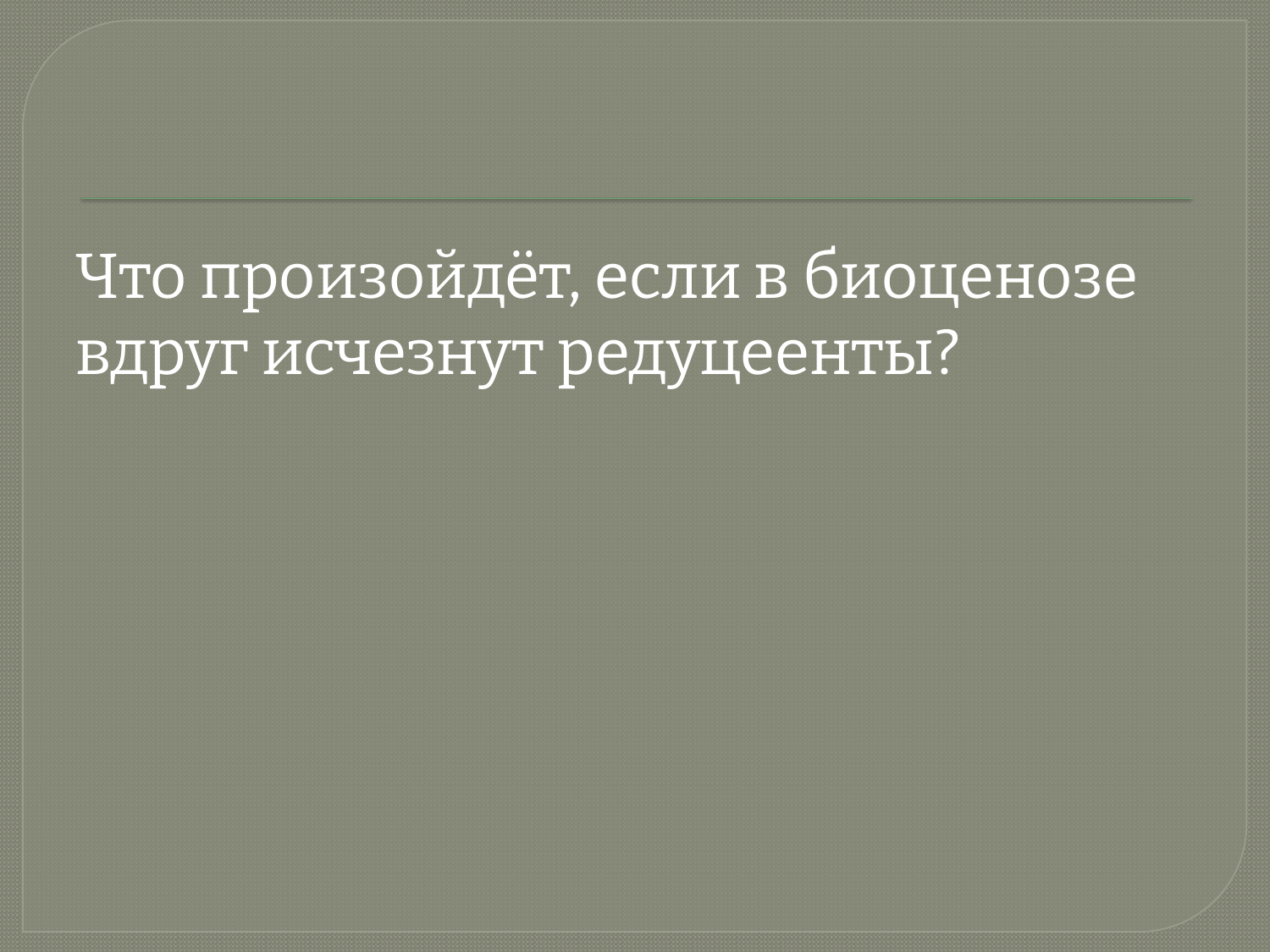

#
Что произойдёт, если в биоценозе вдруг исчезнут редуцеенты?